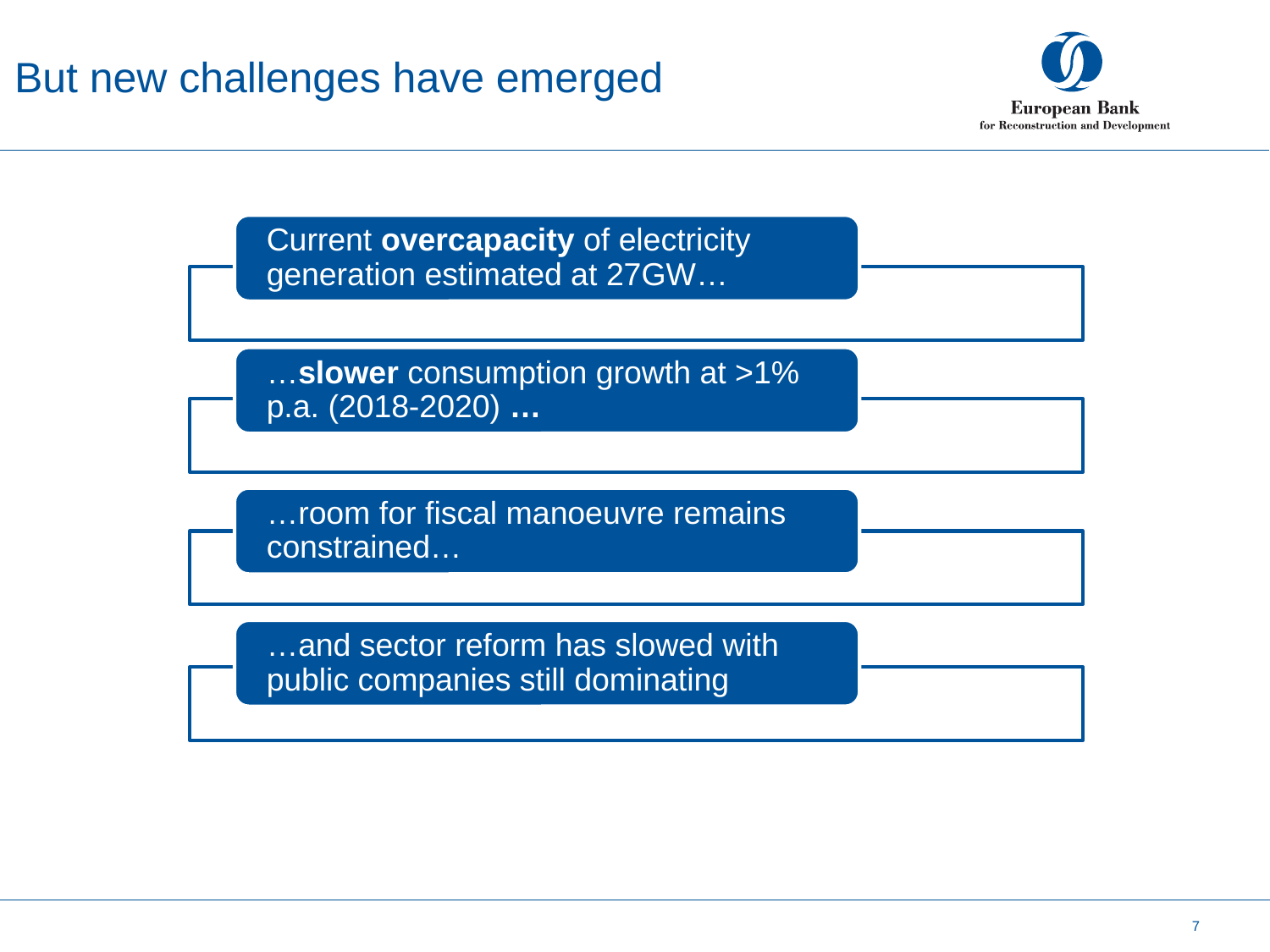

But new challenges have emerged
Current overcapacity of electricity generation estimated at 27GW…
…slower consumption growth at >1% p.a. (2018-2020) …
…room for fiscal manoeuvre remains constrained…
…and sector reform has slowed with public companies still dominating
7